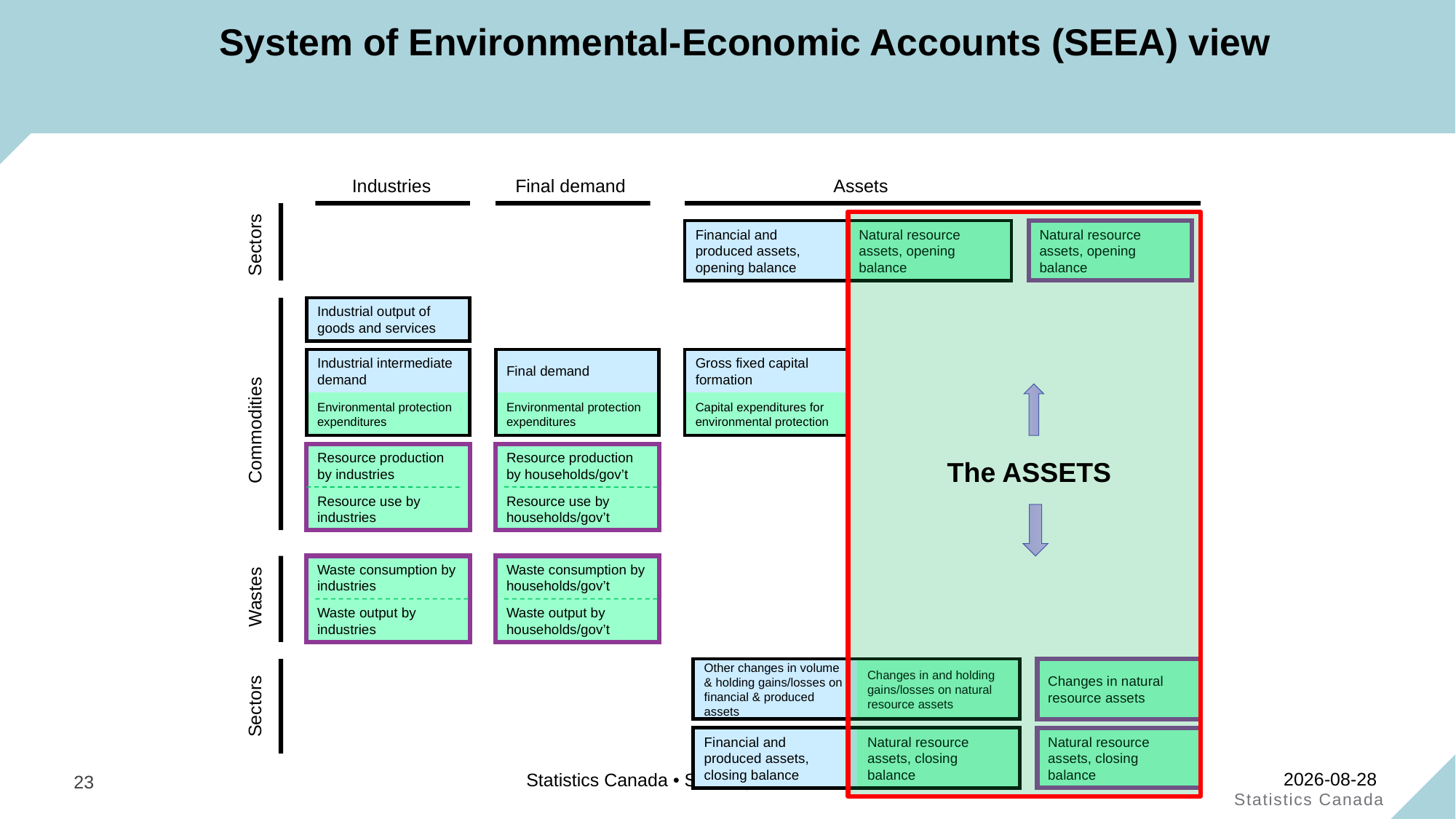

# System of Environmental-Economic Accounts (SEEA) view
Industries
Final demand
Assets

Sectors

Commodities

Wastes

Sectors
Financial and produced assets, opening balance

Natural resource assets, opening balance
Natural resource assets, opening balance

Other changes in volume & holding gains/losses on financial & produced assets

Changes in and holding gains/losses on natural resource assets
Changes in natural resource assets

Financial and produced assets, closing balance

Natural resource assets, closing balance
Natural resource assets, closing balance

Industrial output of goods and services

Industrial intermediate demand

Final demand

Gross fixed capital formation

Environmental protection expenditures
Environmental protection expenditures
Capital expenditures for environmental protection
Resource production by industries

Resource use by industries

Resource production by households/gov’t

Resource use by households/gov’t

Waste consumption by industries

Waste output by industries

Waste consumption by households/gov’t

Waste output by households/gov’t

The ASSETS

2026-08-28
Statistics Canada • Statistique Canada
23